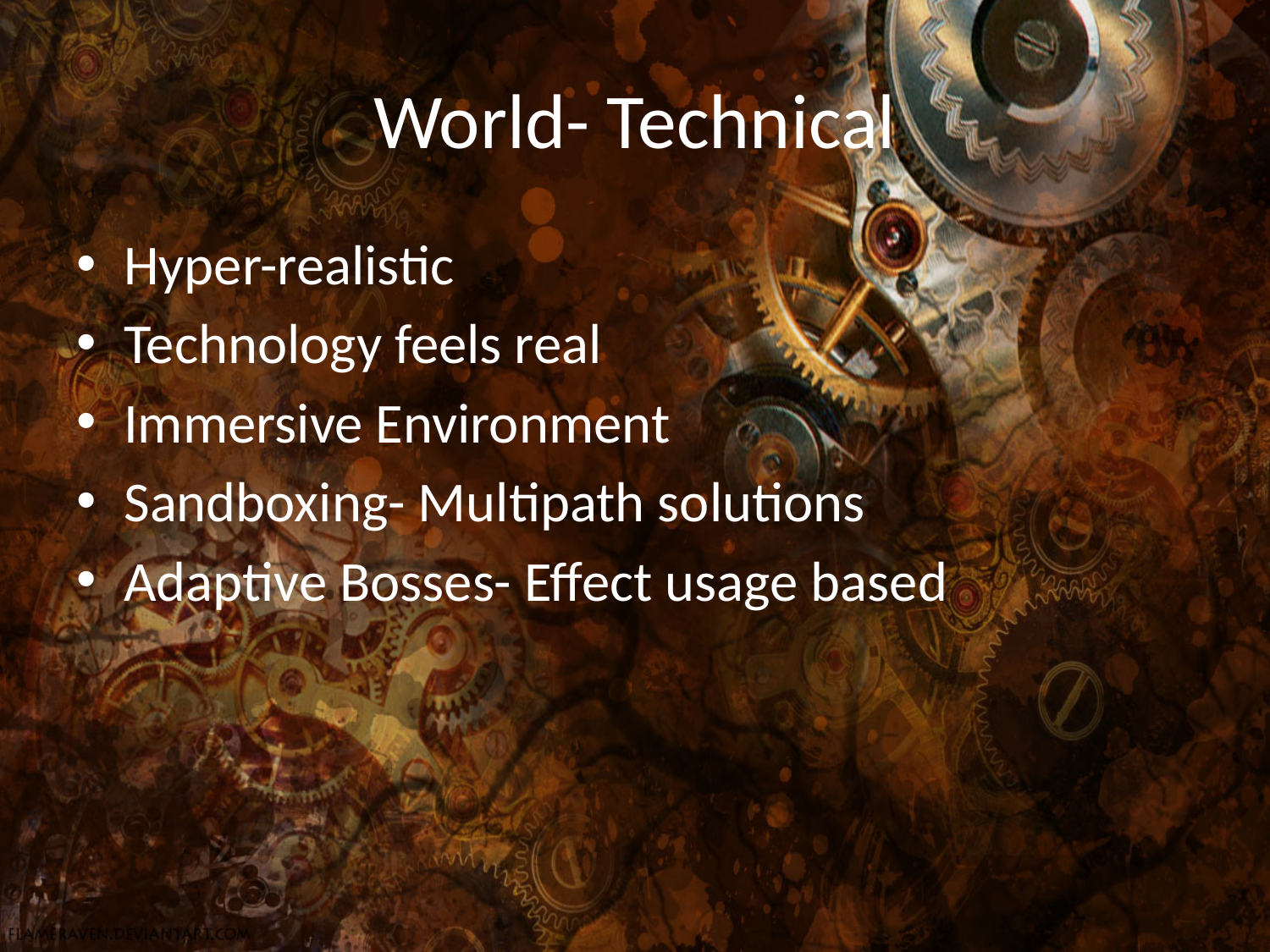

# World- Technical
Hyper-realistic
Technology feels real
Immersive Environment
Sandboxing- Multipath solutions
Adaptive Bosses- Effect usage based